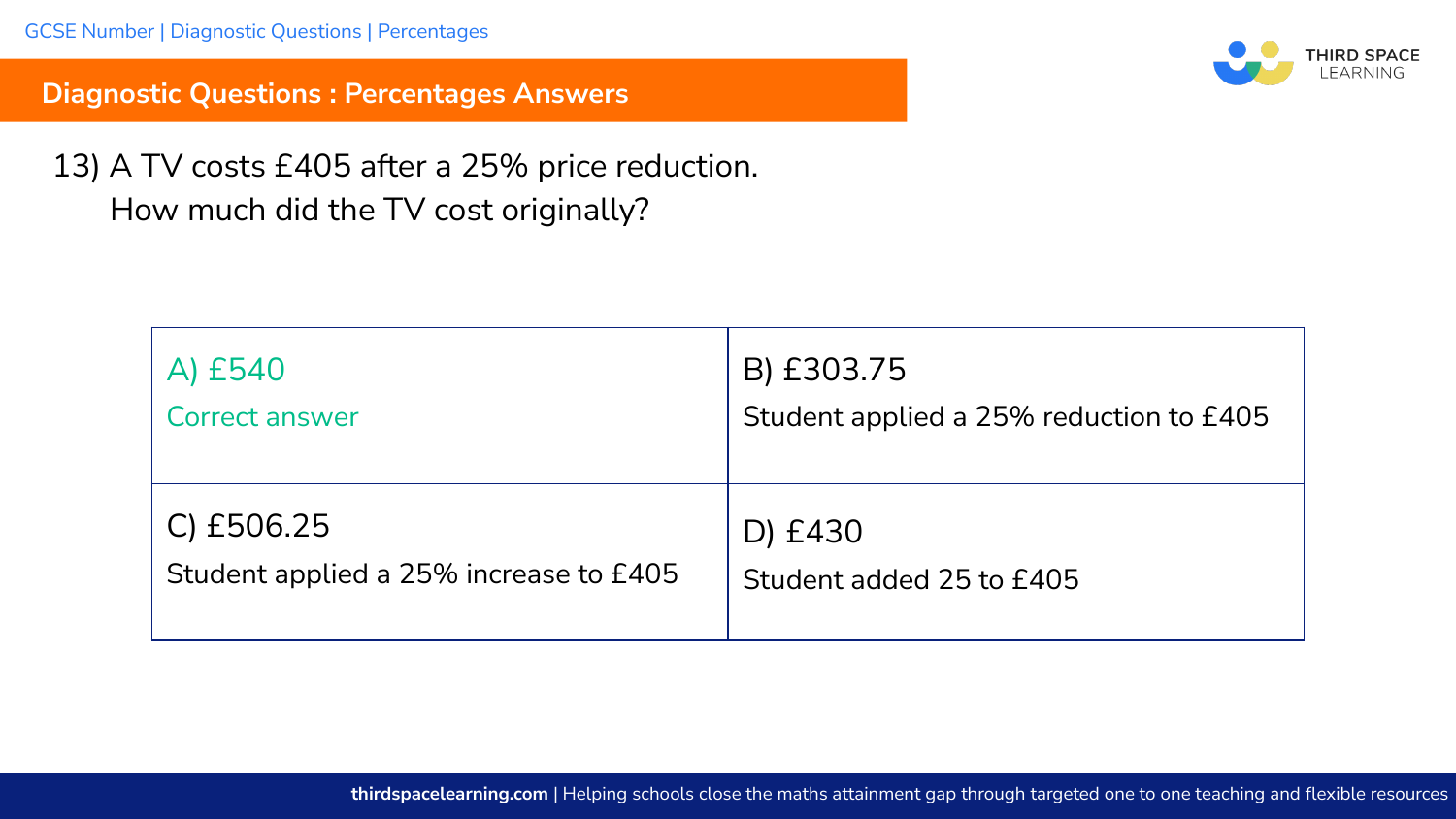

Diagnostic Questions : Percentages Answers
| 13) A TV costs £405 after a 25% price reduction. How much did the TV cost originally? |
| --- |
| A) £540 Correct answer | B) £303.75 Student applied a 25% reduction to £405 |
| --- | --- |
| C) £506.25 Student applied a 25% increase to £405 | D) £430 Student added 25 to £405 |